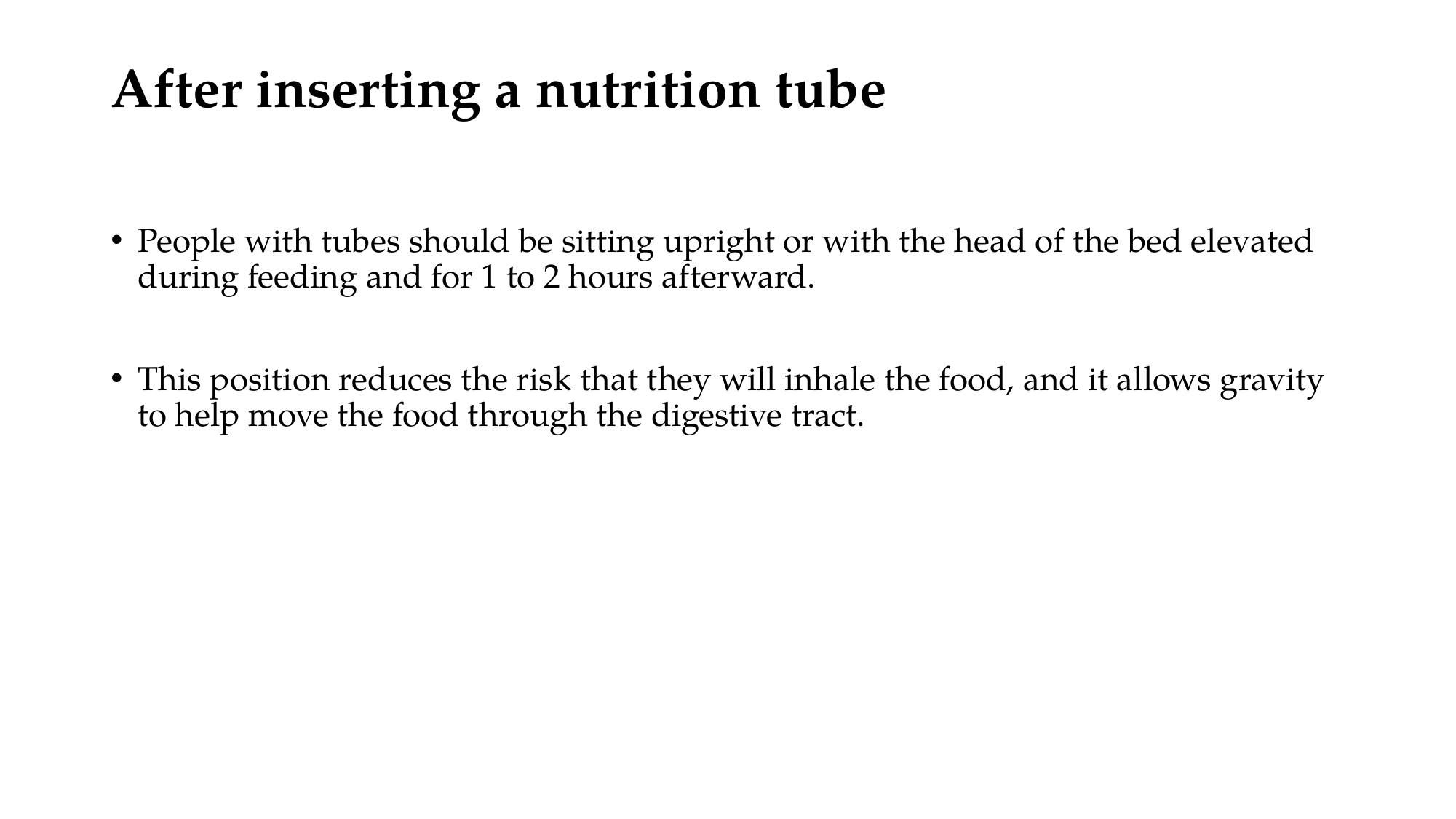

# After inserting a nutrition tube
People with tubes should be sitting upright or with the head of the bed elevated during feeding and for 1 to 2 hours afterward.

This position reduces the risk that they will inhale the food, and it allows gravity to help move the food through the digestive tract.